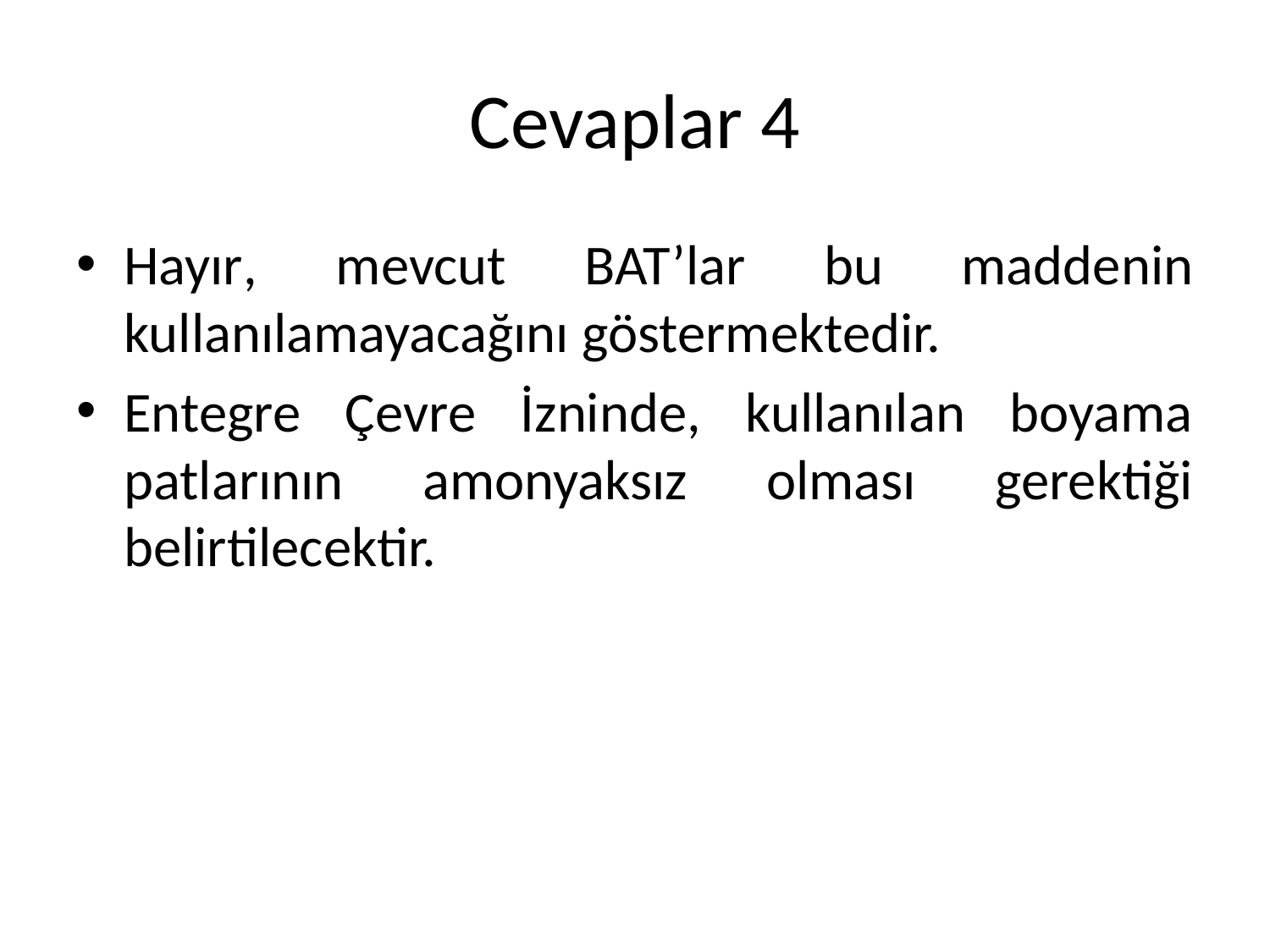

# Cevaplar 4
Hayır, mevcut BAT’lar bu maddenin kullanılamayacağını göstermektedir.
Entegre Çevre İzninde, kullanılan boyama patlarının amonyaksız olması gerektiği belirtilecektir.